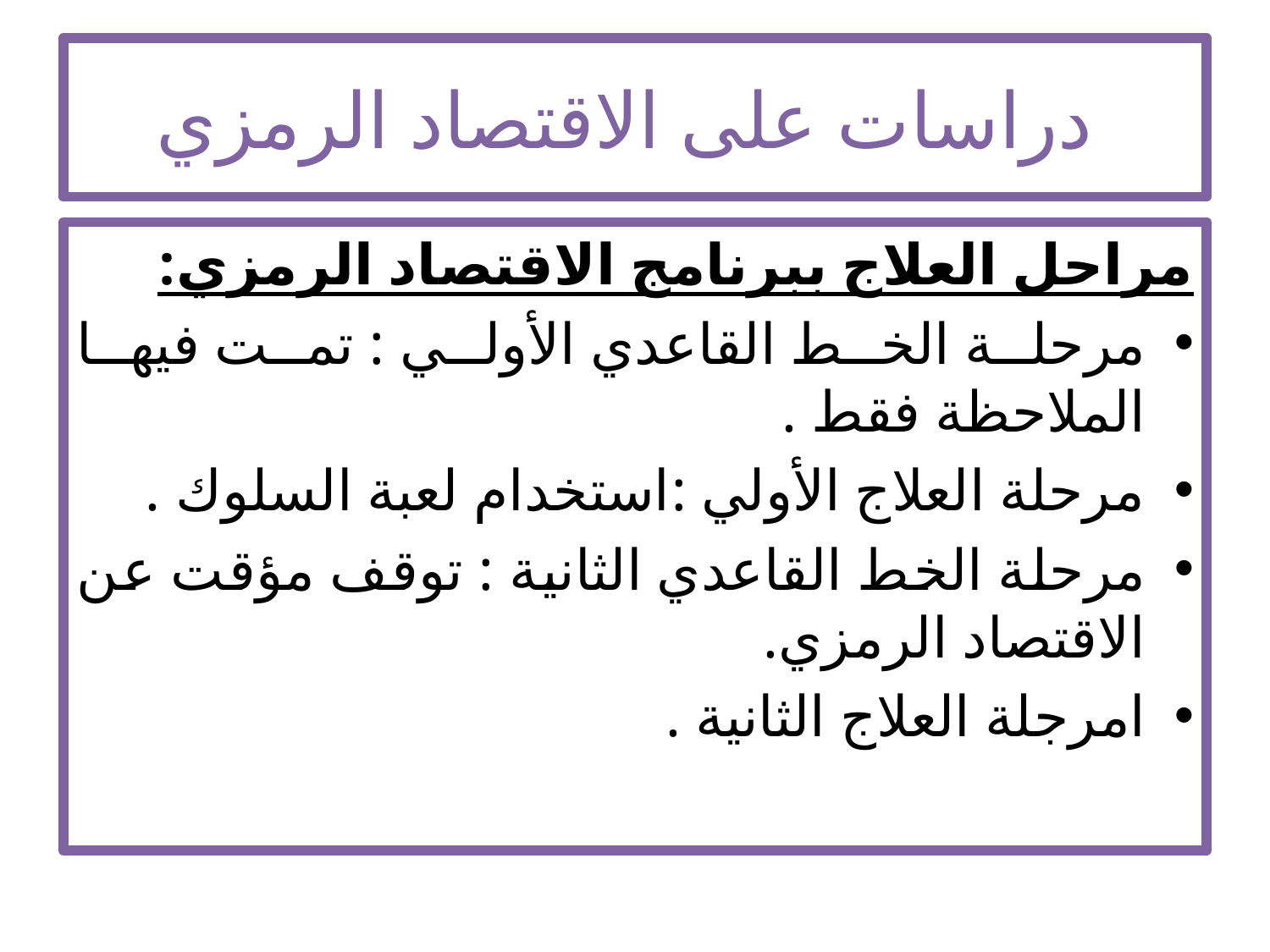

# دراسات على الاقتصاد الرمزي
مراحل العلاج ببرنامج الاقتصاد الرمزي:
مرحلة الخط القاعدي الأولي : تمت فيها الملاحظة فقط .
مرحلة العلاج الأولي :استخدام لعبة السلوك .
مرحلة الخط القاعدي الثانية : توقف مؤقت عن الاقتصاد الرمزي.
امرجلة العلاج الثانية .